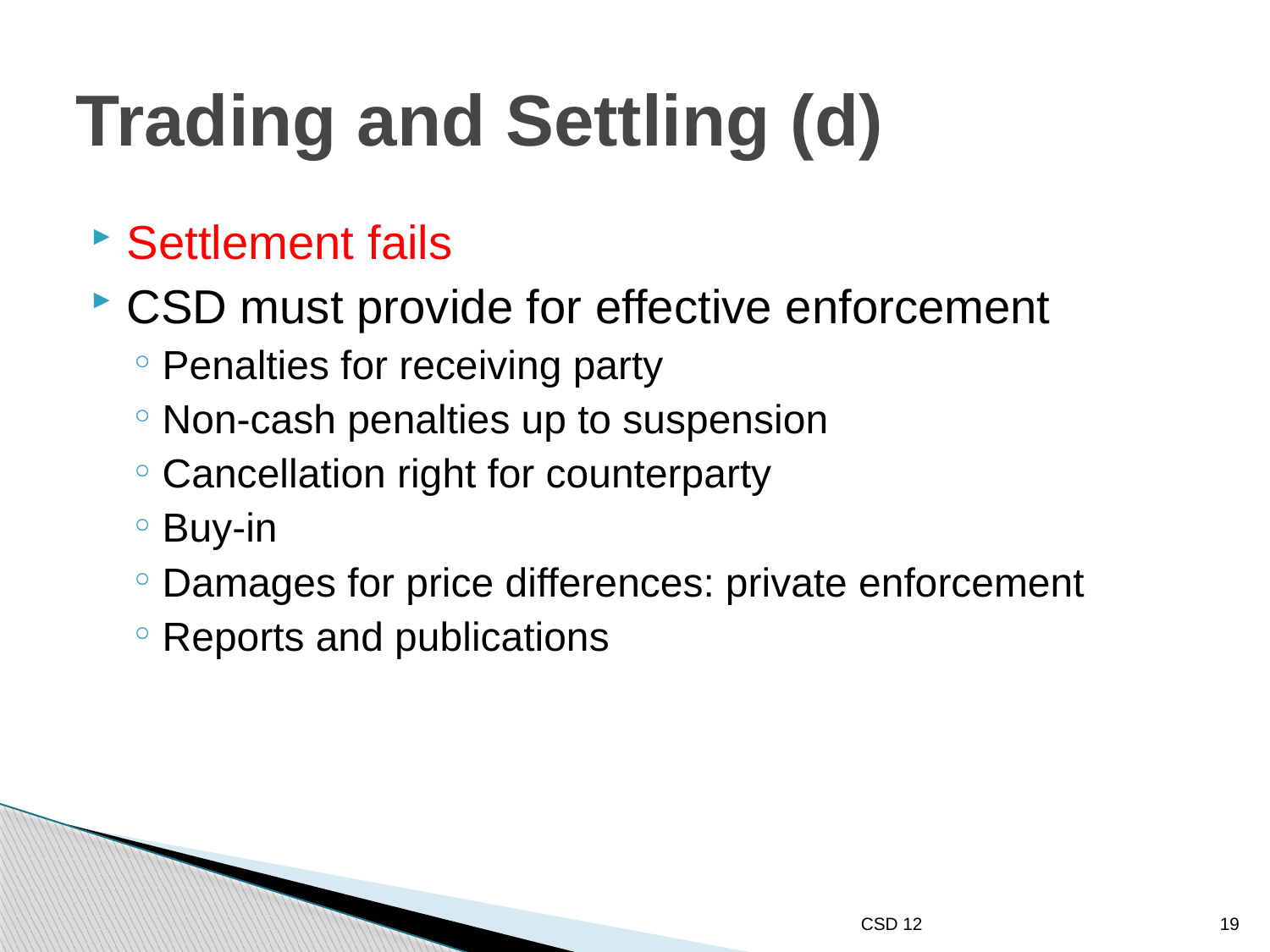

# Trading and Settling (d)
Settlement fails
CSD must provide for effective enforcement
Penalties for receiving party
Non-cash penalties up to suspension
Cancellation right for counterparty
Buy-in
Damages for price differences: private enforcement
Reports and publications
CSD 12
19